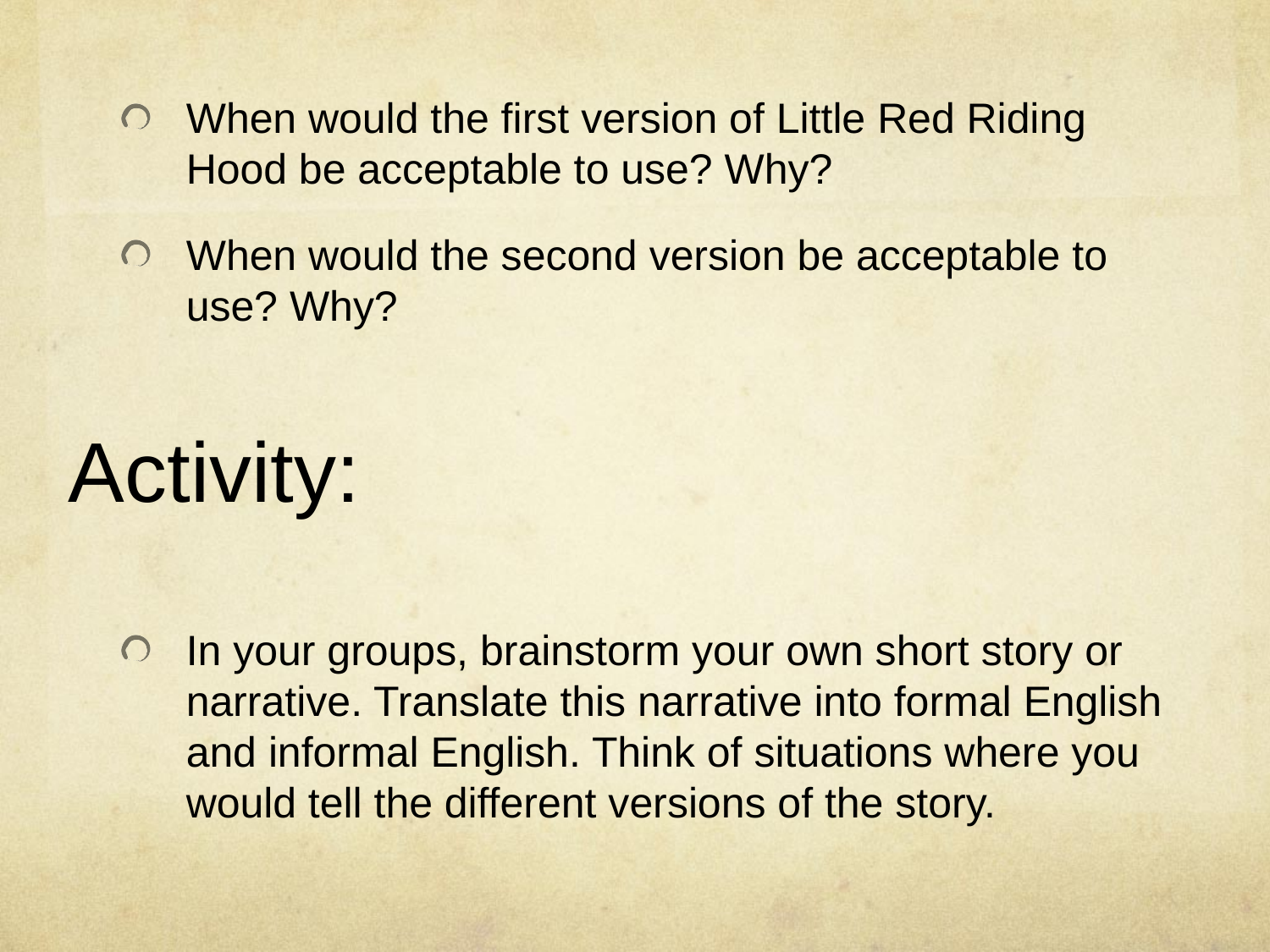

When would the first version of Little Red Riding Hood be acceptable to use? Why?
When would the second version be acceptable to use? Why?

In your groups, brainstorm your own short story or narrative. Translate this narrative into formal English and informal English. Think of situations where you would tell the different versions of the story.
Activity: